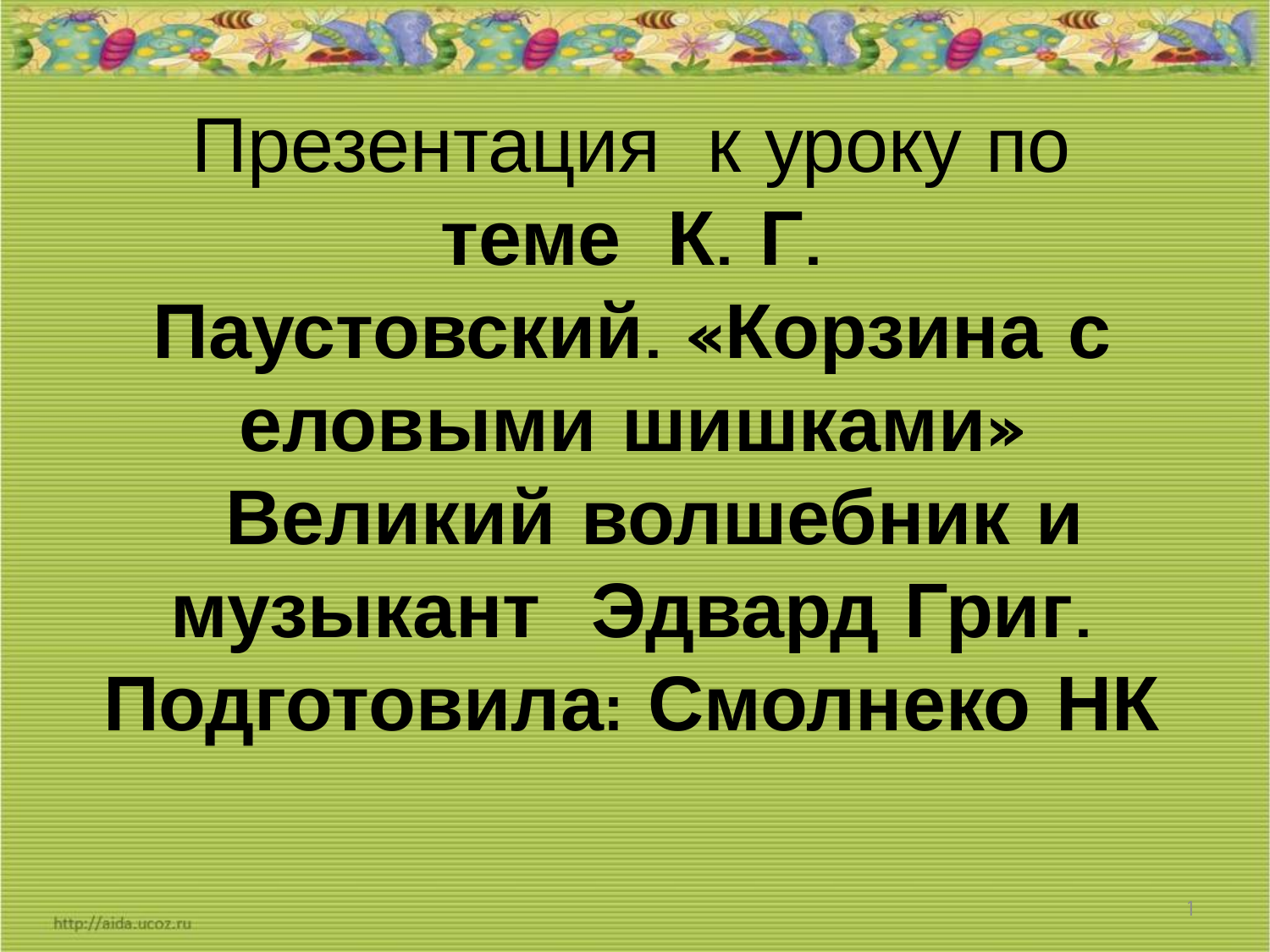

# Презентация  к уроку по теме  К. Г. Паустовский. «Корзина с еловыми шишками»   Великий волшебник и музыкант  Эдвард Григ. Подготовила: Смолнеко НК
1